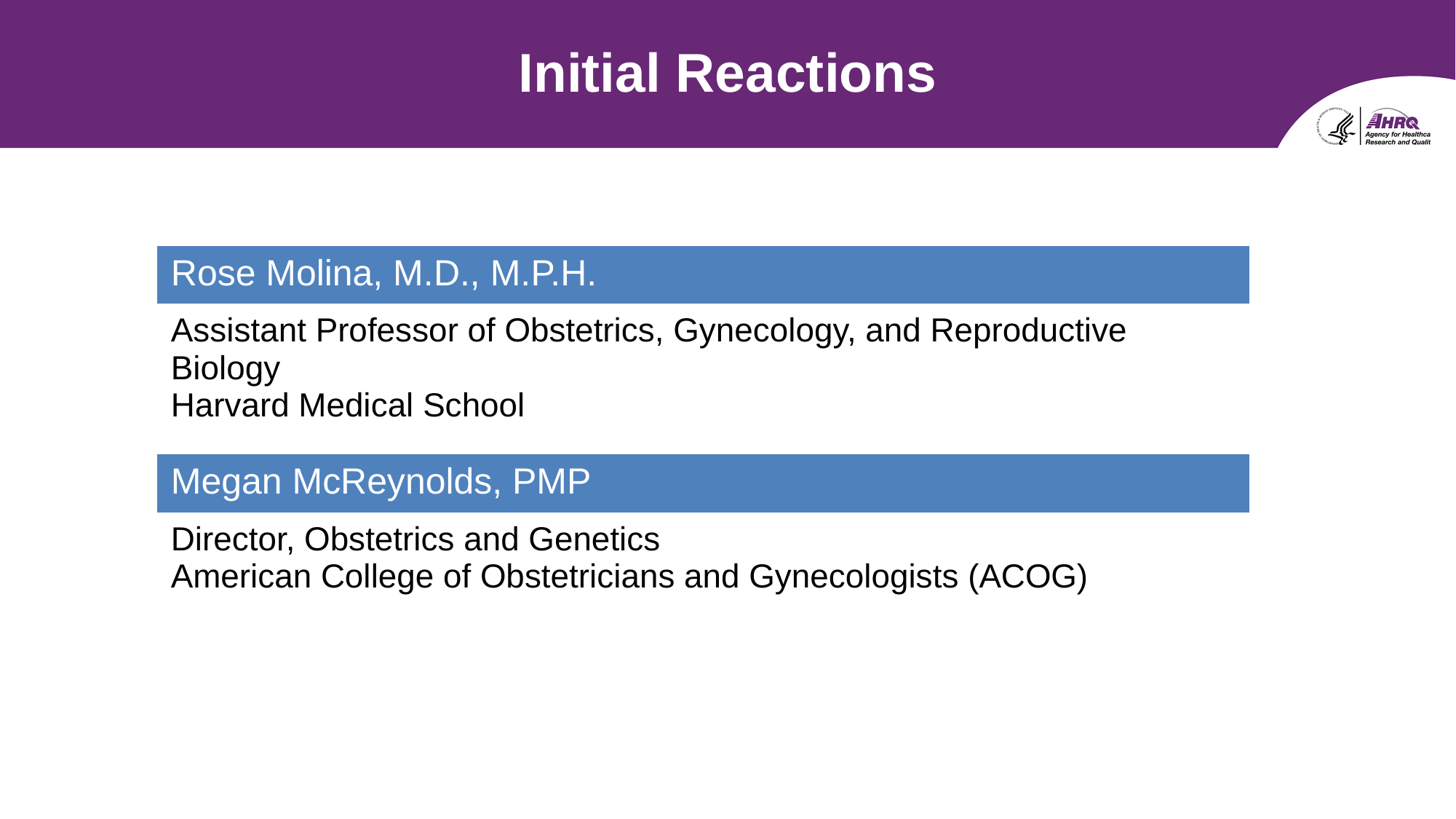

# Initial Reactions
| Rose Molina, M.D., M.P.H. |
| --- |
| Assistant Professor of Obstetrics, Gynecology, and Reproductive Biology Harvard Medical School |
| Megan McReynolds, PMP |
| --- |
| Director, Obstetrics and Genetics American College of Obstetricians and Gynecologists (ACOG) |